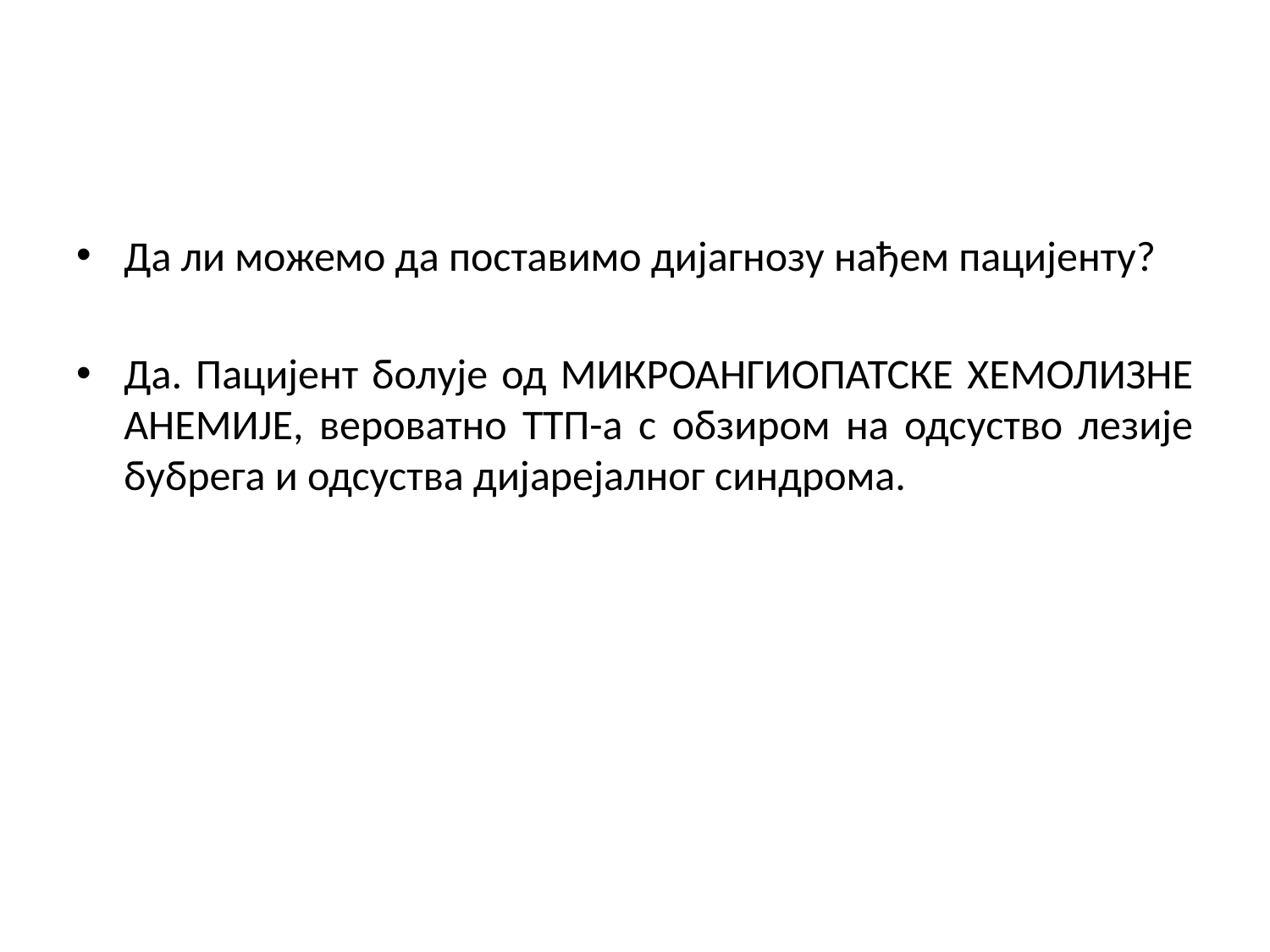

#
Да ли можемо да поставимо дијагнозу нађем пацијенту?

Да. Пацијент болује од МИКРОАНГИОПАТСКЕ ХЕМОЛИЗНЕ АНЕМИЈЕ, вероватно ТТП-а с обзиром на одсуство лезије бубрега и одсуства дијарејалног синдрома.